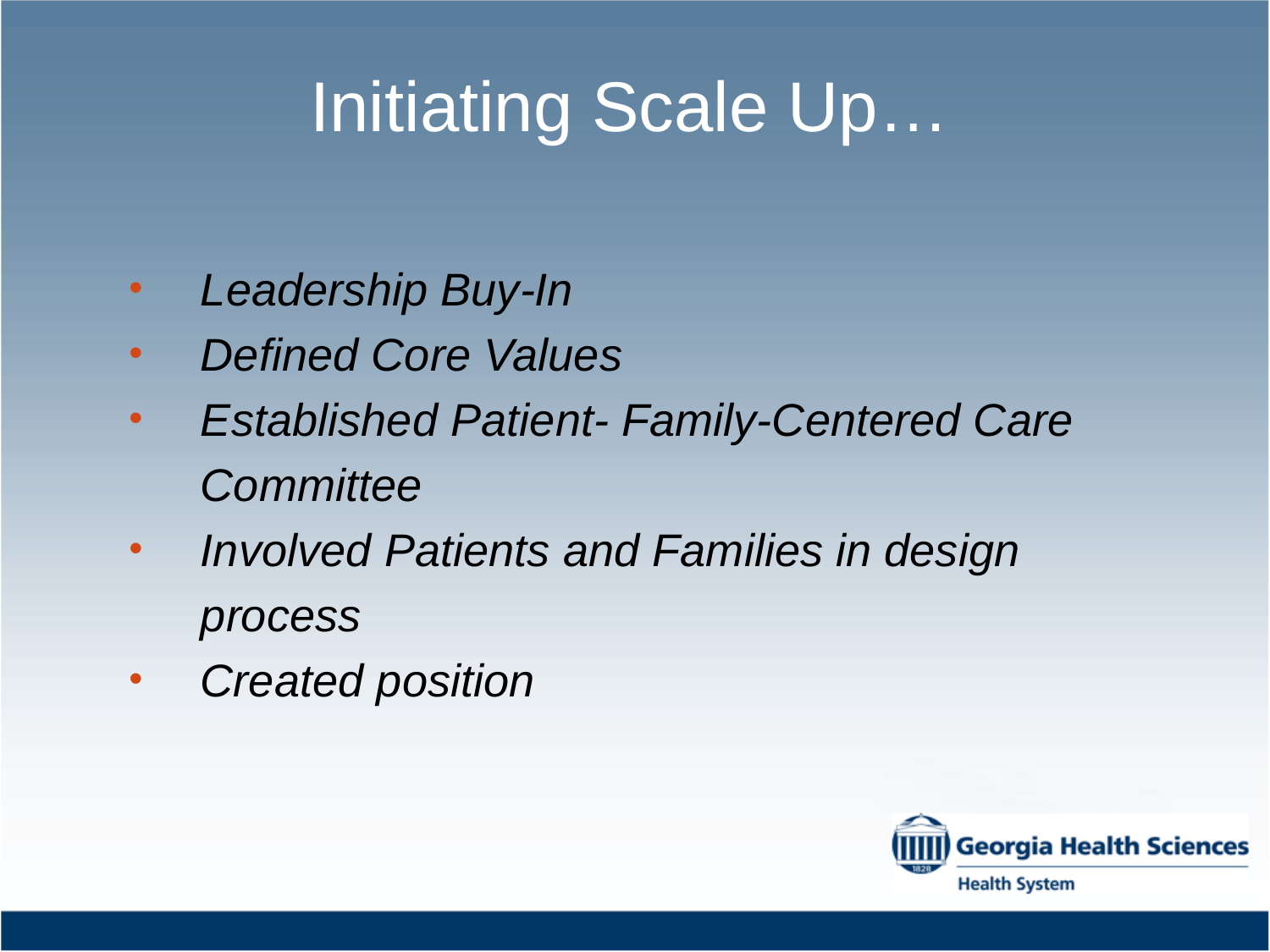

Initiating Scale Up…
Leadership Buy-In
Defined Core Values
Established Patient- Family-Centered Care
	Committee
Involved Patients and Families in design
 	process
Created position